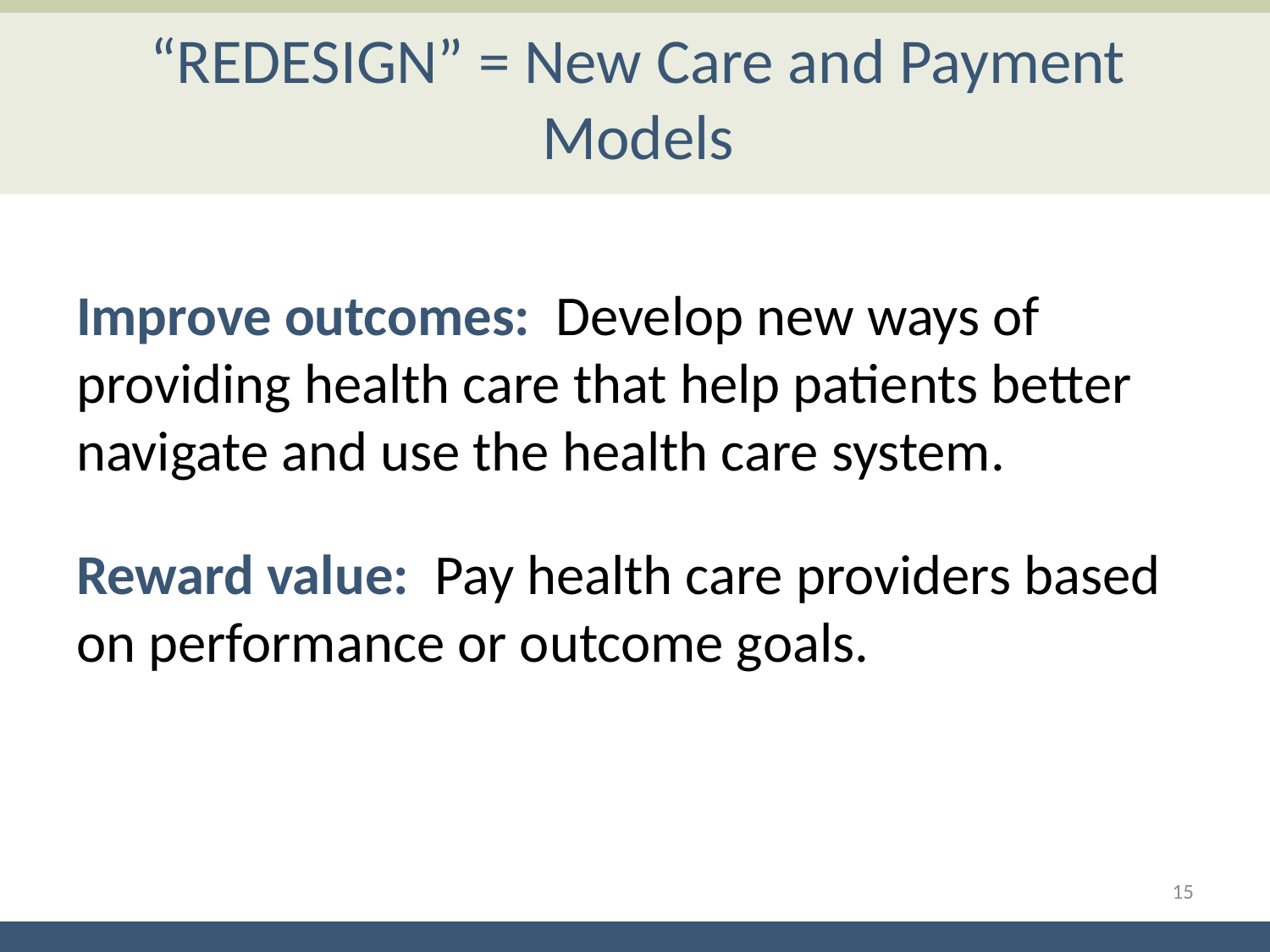

# “REDESIGN” = New Care and Payment Models

Improve outcomes:  Develop new ways of providing health care that help patients better navigate and use the health care system.

Reward value:  Pay health care providers based on performance or outcome goals.

15